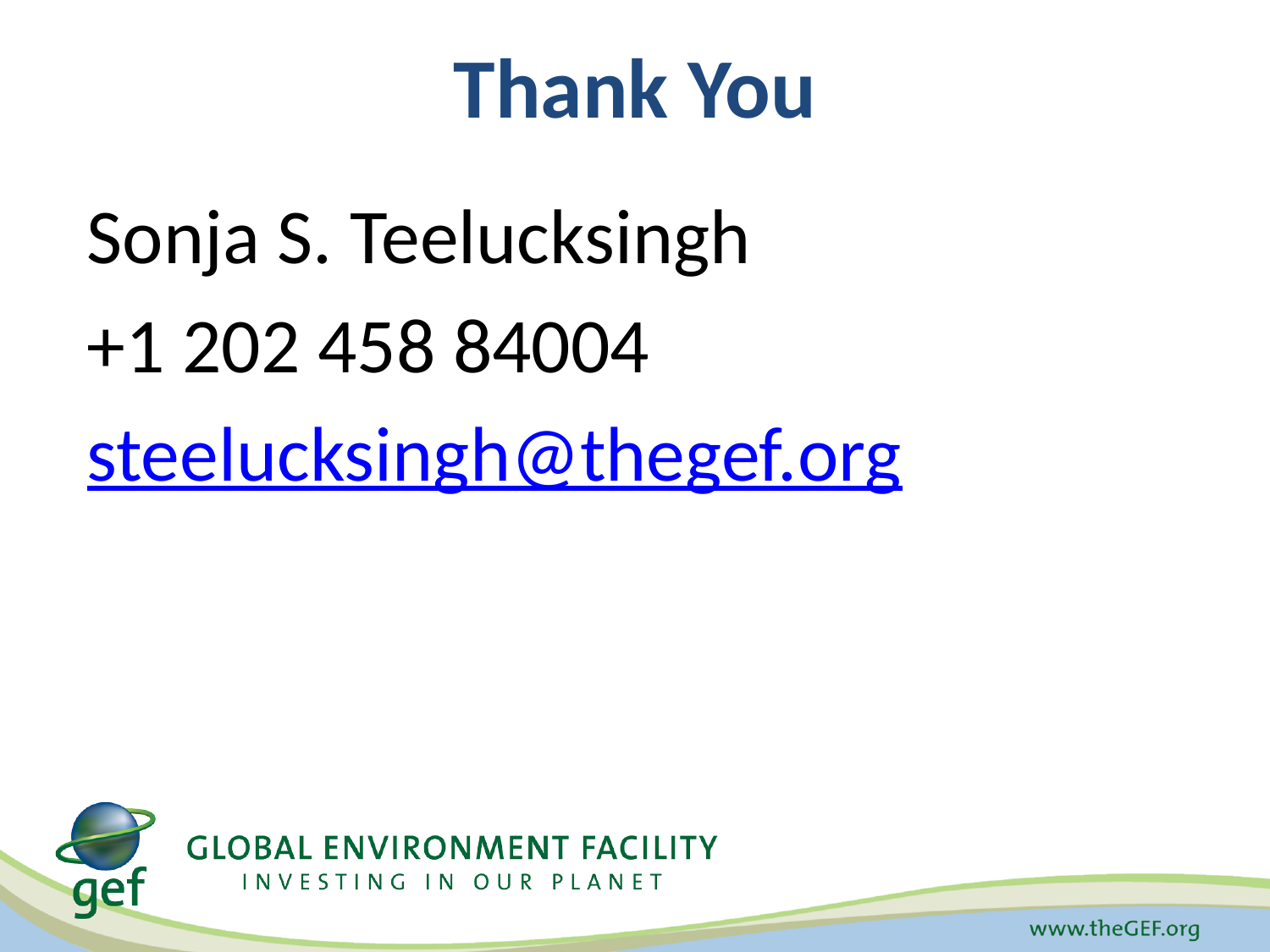

# Thank You
Sonja S. Teelucksingh
+1 202 458 84004
steelucksingh@thegef.org